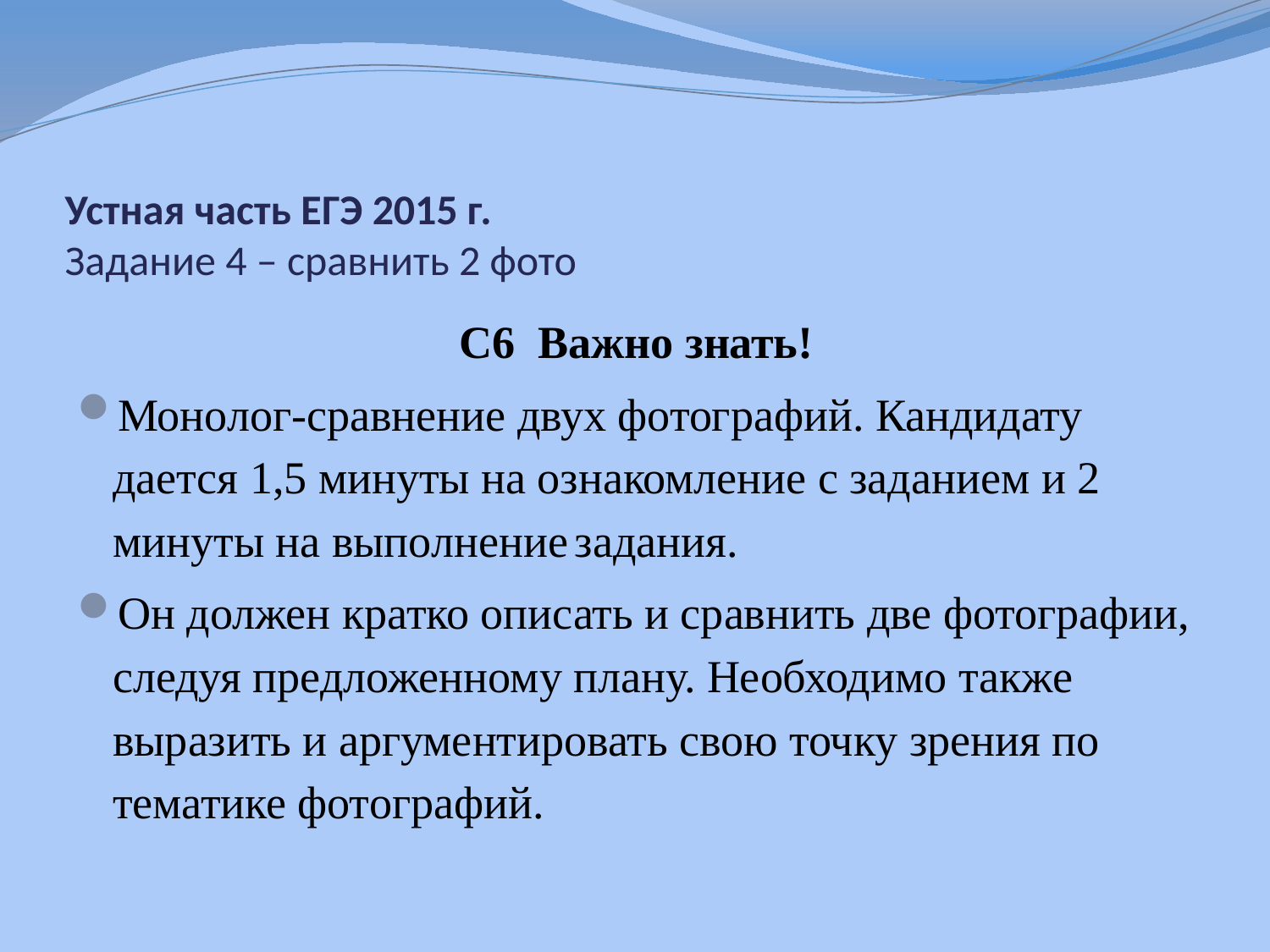

# Устная часть ЕГЭ 2015 г. Задание 4 – сравнить 2 фото

C6  Важно знать!
Монолог-сравнение двух фотографий. Кандидату дается 1,5 минуты на ознакомление с заданием и 2 минуты на выполнение задания.
Он должен кратко описать и сравнить две фотографии, следуя предложенному плану. Необходимо также выразить и аргументировать свою точку зрения по тематике фотографий.